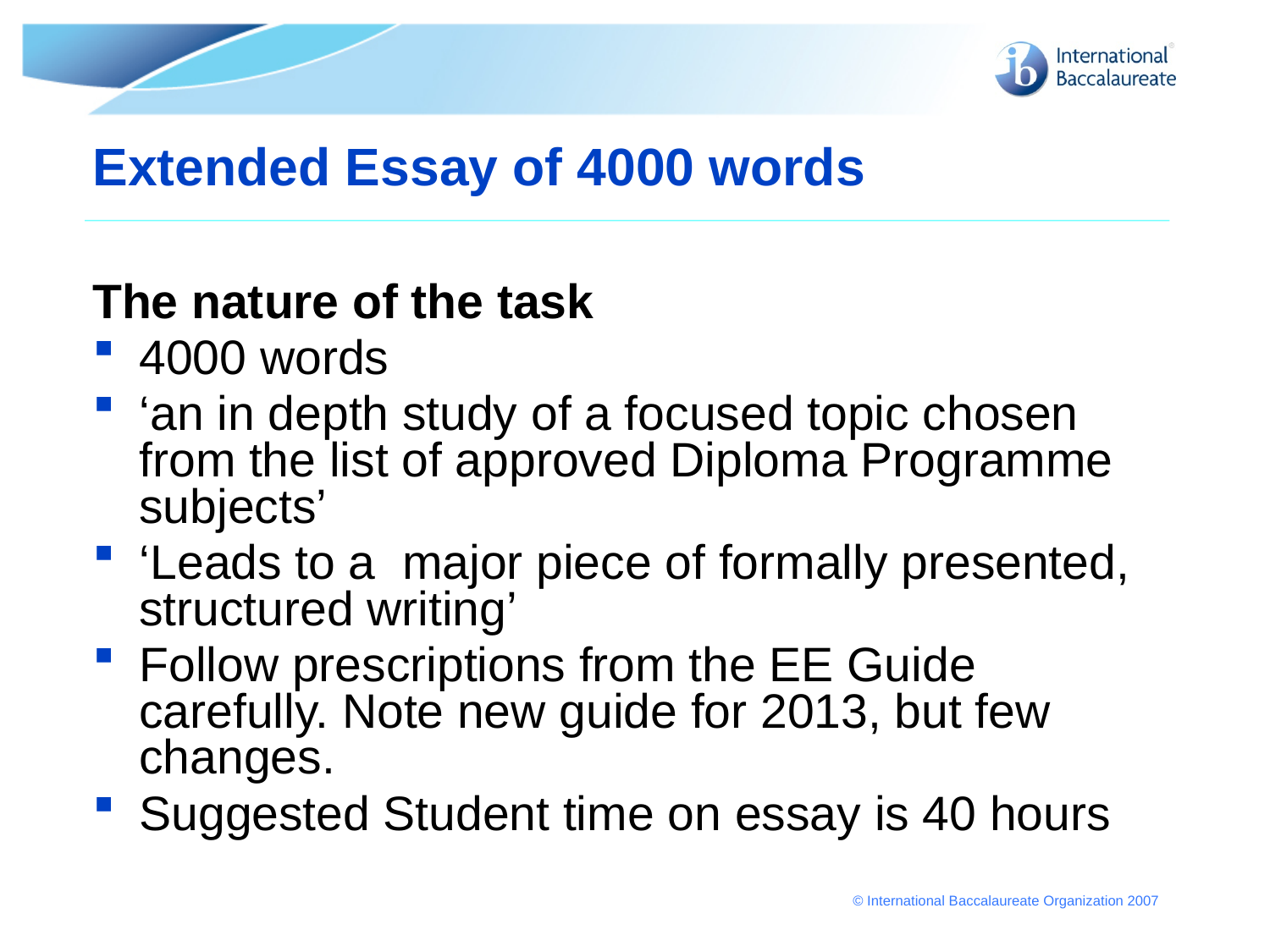

# Extended Essay of 4000 words
The nature of the task
4000 words
‘an in depth study of a focused topic chosen from the list of approved Diploma Programme subjects’
‘Leads to a  major piece of formally presented, structured writing’
Follow prescriptions from the EE Guide carefully. Note new guide for 2013, but few changes.
Suggested Student time on essay is 40 hours